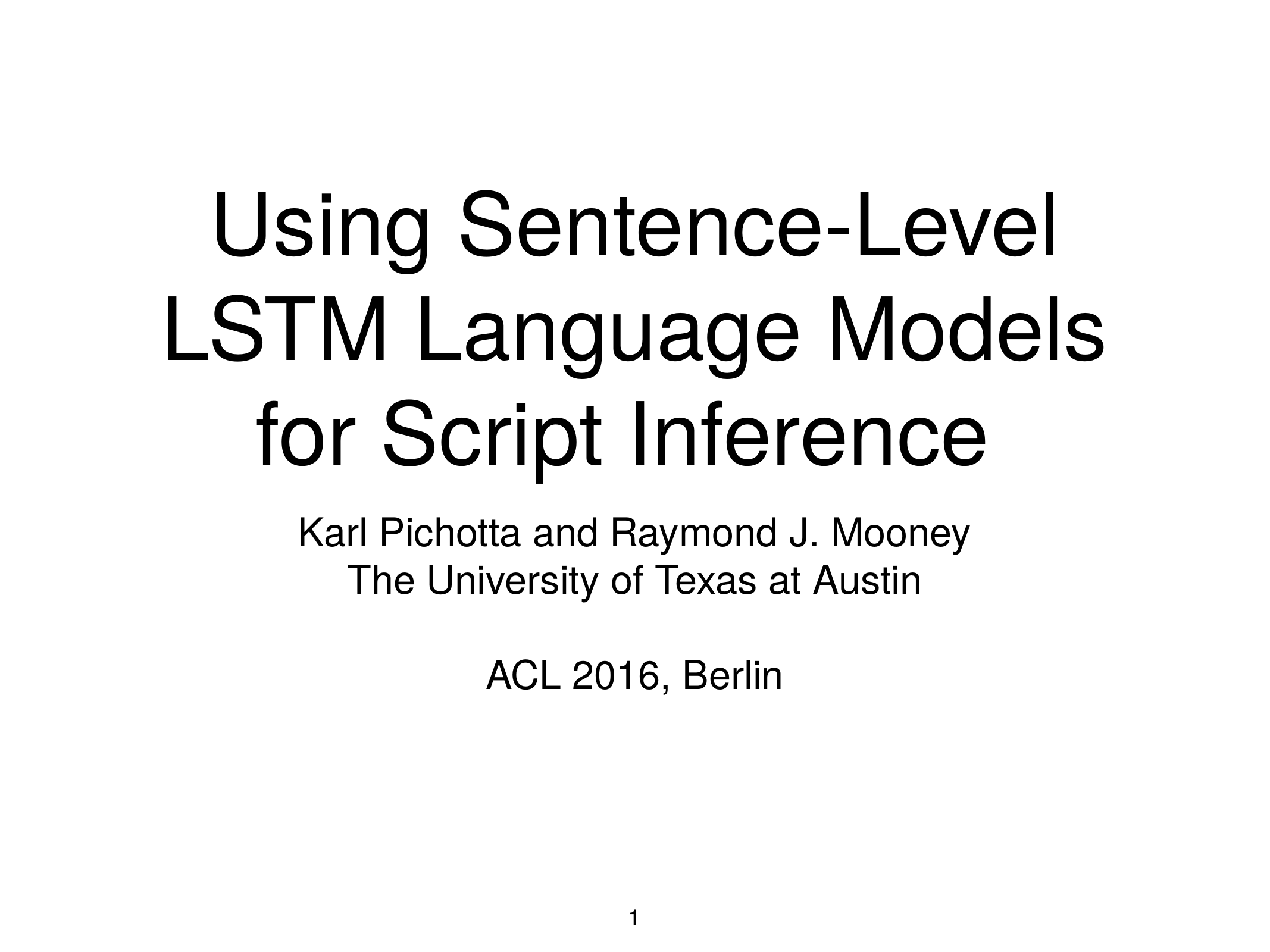

# Using Sentence-Level LSTM Language Models for Script Inference
Karl Pichotta and Raymond J. Mooney
The University of Texas at Austin

ACL 2016, Berlin
1